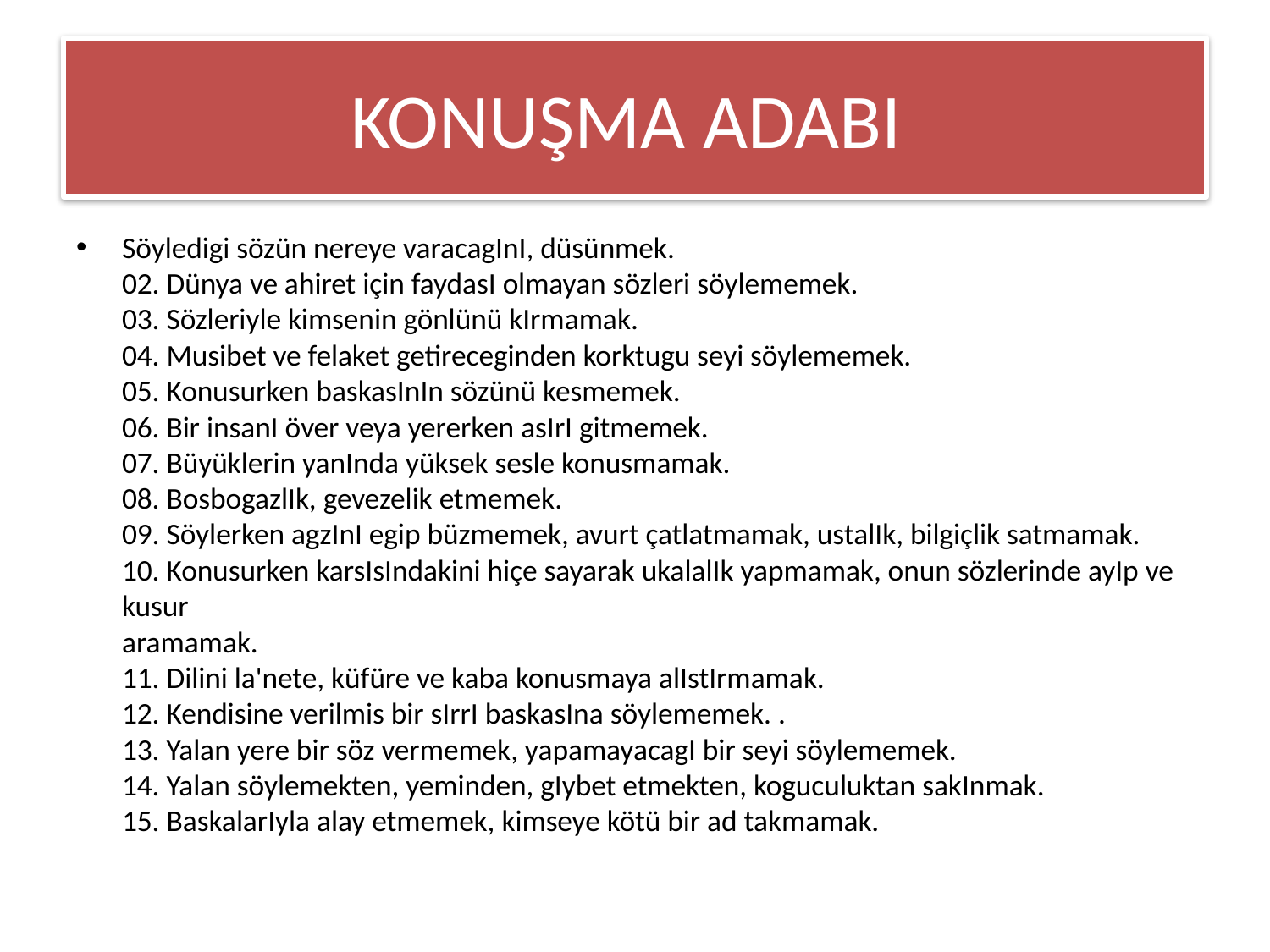

# KONUŞMA ADABI
Söyledigi sözün nereye varacagInI, düsünmek.
02. Dünya ve ahiret için faydasI olmayan sözleri söylememek.
03. Sözleriyle kimsenin gönlünü kIrmamak.
04. Musibet ve felaket getireceginden korktugu seyi söylememek.
05. Konusurken baskasInIn sözünü kesmemek.
06. Bir insanI över veya yererken asIrI gitmemek.
07. Büyüklerin yanInda yüksek sesle konusmamak.
08. BosbogazlIk, gevezelik etmemek.
09. Söylerken agzInI egip büzmemek, avurt çatlatmamak, ustalIk, bilgiçlik satmamak.
10. Konusurken karsIsIndakini hiçe sayarak ukalalIk yapmamak, onun sözlerinde ayIp ve kusur
aramamak.
11. Dilini la'nete, küfüre ve kaba konusmaya alIstIrmamak.
12. Kendisine verilmis bir sIrrI baskasIna söylememek. .
13. Yalan yere bir söz vermemek, yapamayacagI bir seyi söylememek.
14. Yalan söylemekten, yeminden, gIybet etmekten, koguculuktan sakInmak.
15. BaskalarIyla alay etmemek, kimseye kötü bir ad takmamak.